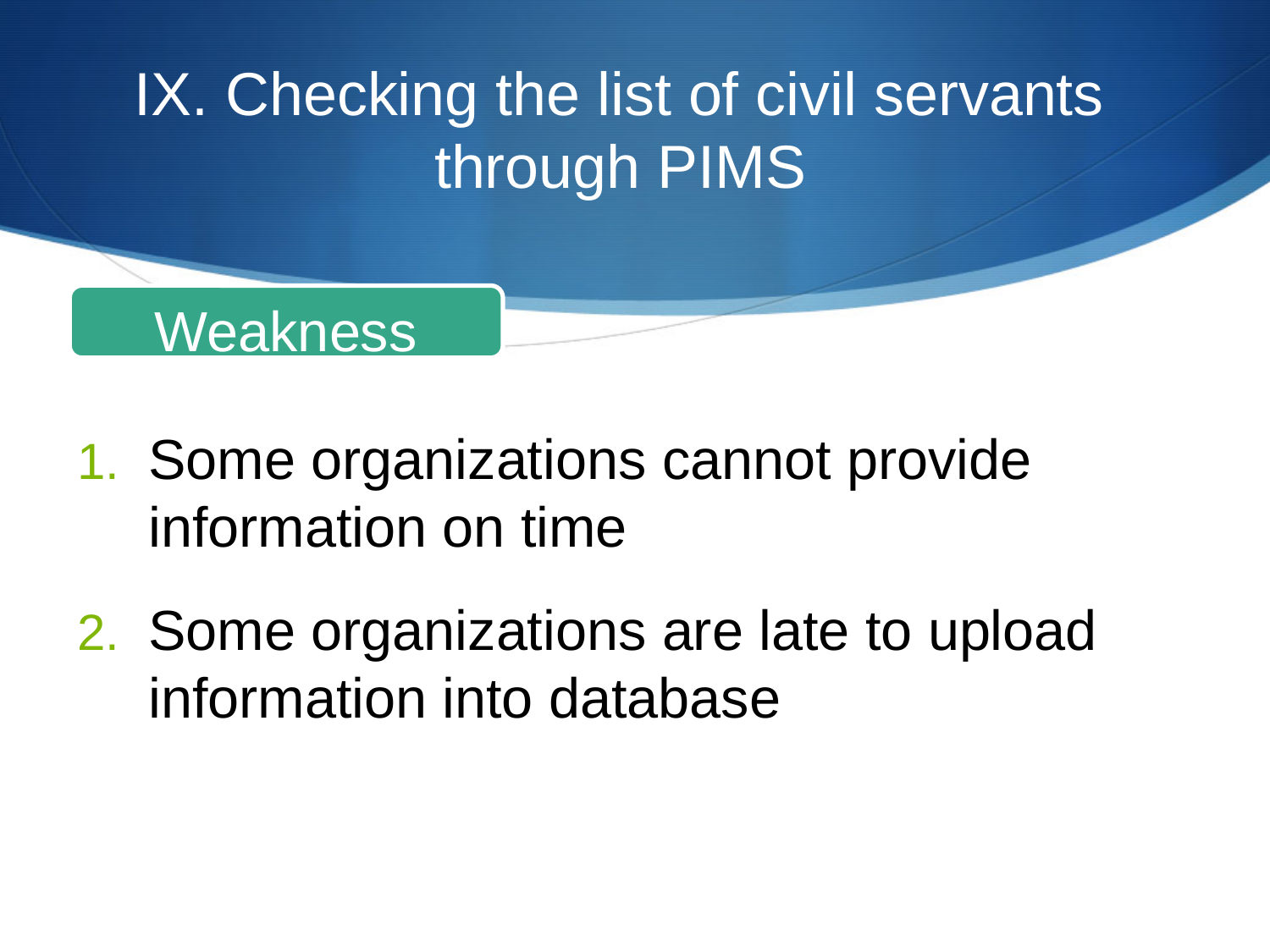

# IX. Checking the list of civil servants through PIMS

Some organizations cannot provide information on time
Some organizations are late to upload information into database
Weakness